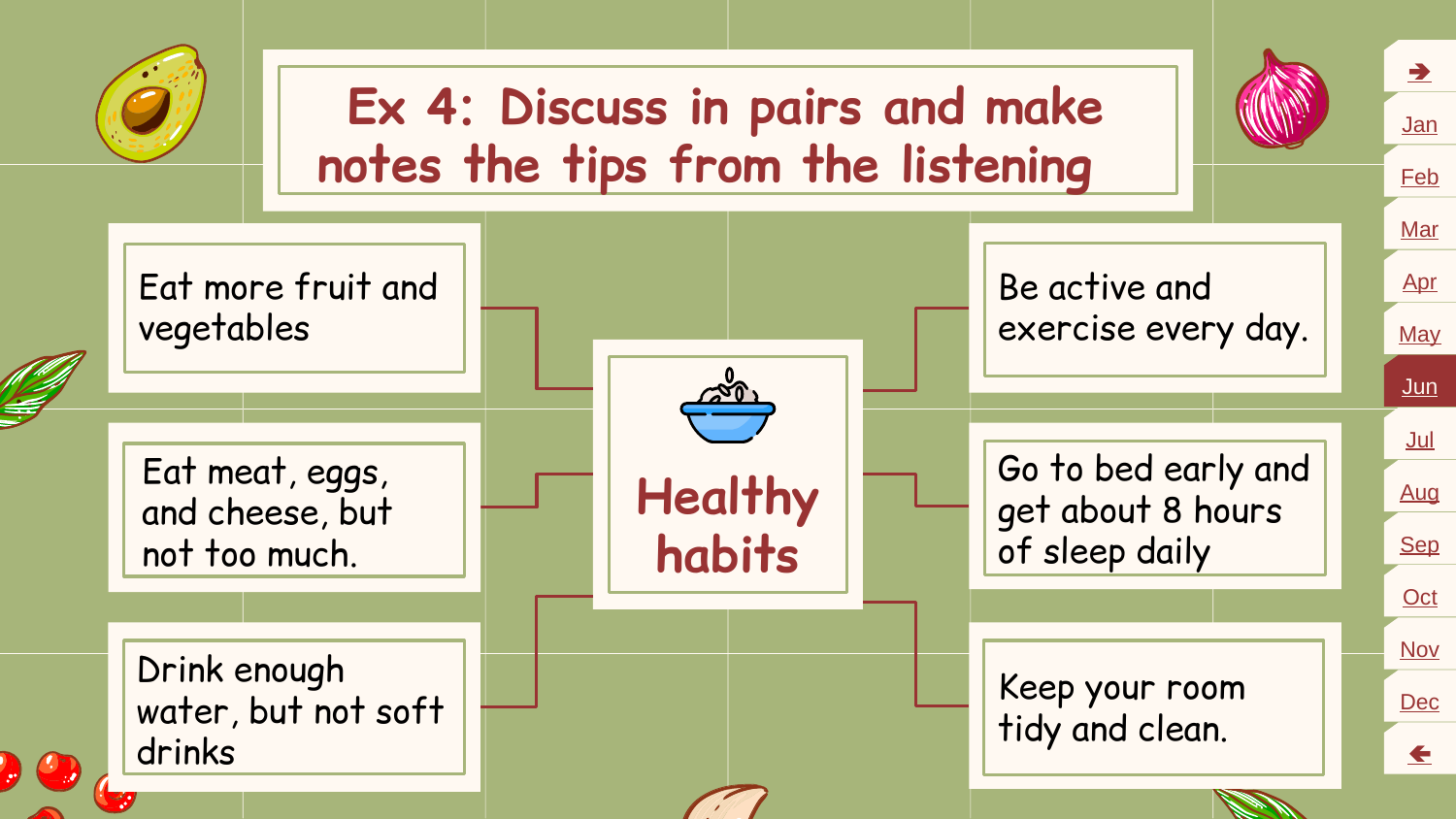

🢂
Ex 4: Discuss in pairs and make notes the tips from the listening
Jan
Feb
Mar

Eat more fruit and vegetables

Be active and exercise every day.
Apr
May

Jun

Jul

Eat meat, eggs, and cheese, but not too much.

Go to bed early and get about 8 hours of sleep daily

# Healthy habits
Aug
Sep
Oct
Nov

Drink enough water, but not soft drinks

Keep your room tidy and clean.
Dec
🢀